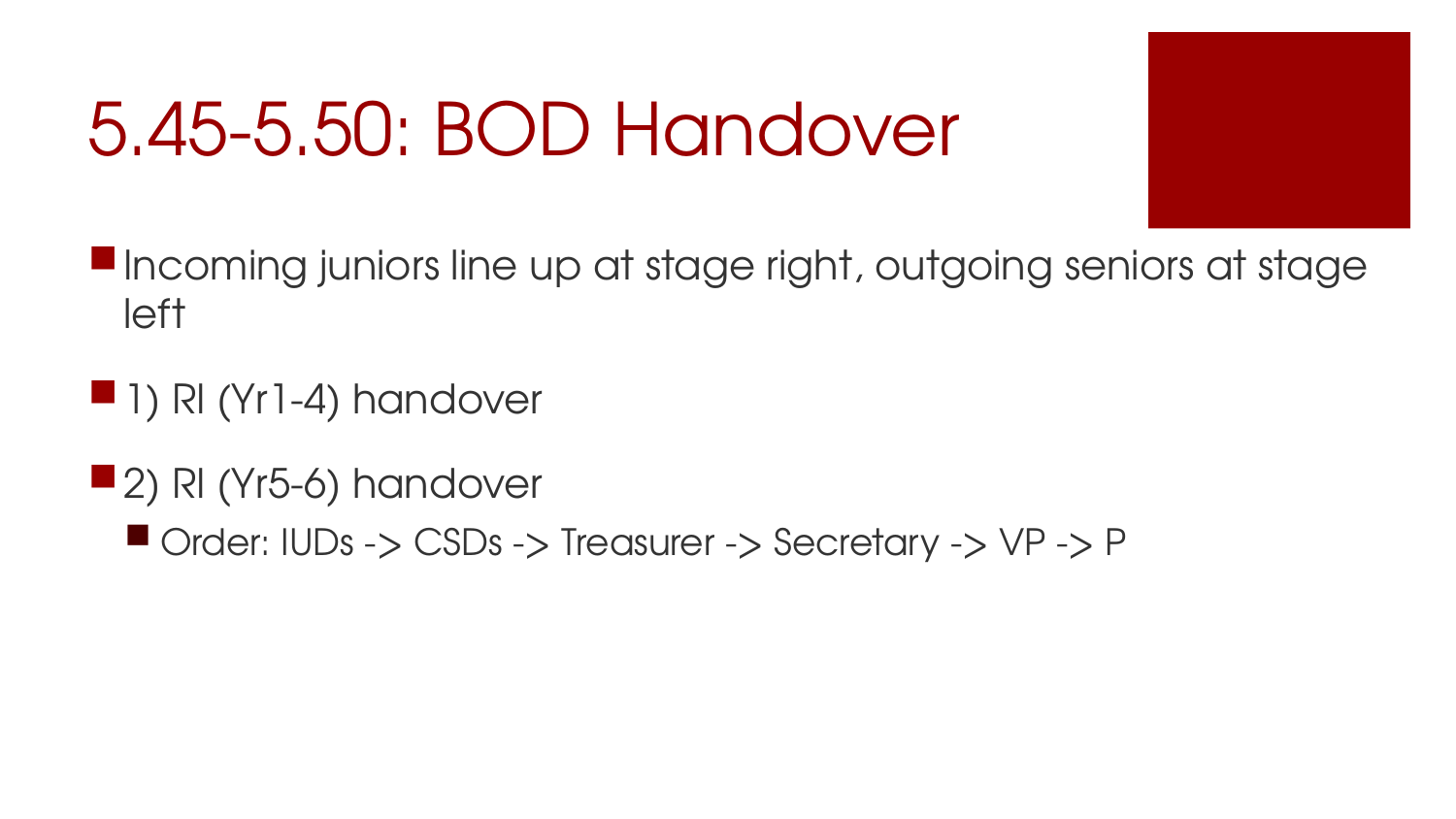

# 5.45-5.50: BOD Handover
Incoming juniors line up at stage right, outgoing seniors at stage left
1) RI (Yr1-4) handover
2) RI (Yr5-6) handover
Order: IUDs -> CSDs -> Treasurer -> Secretary -> VP -> P